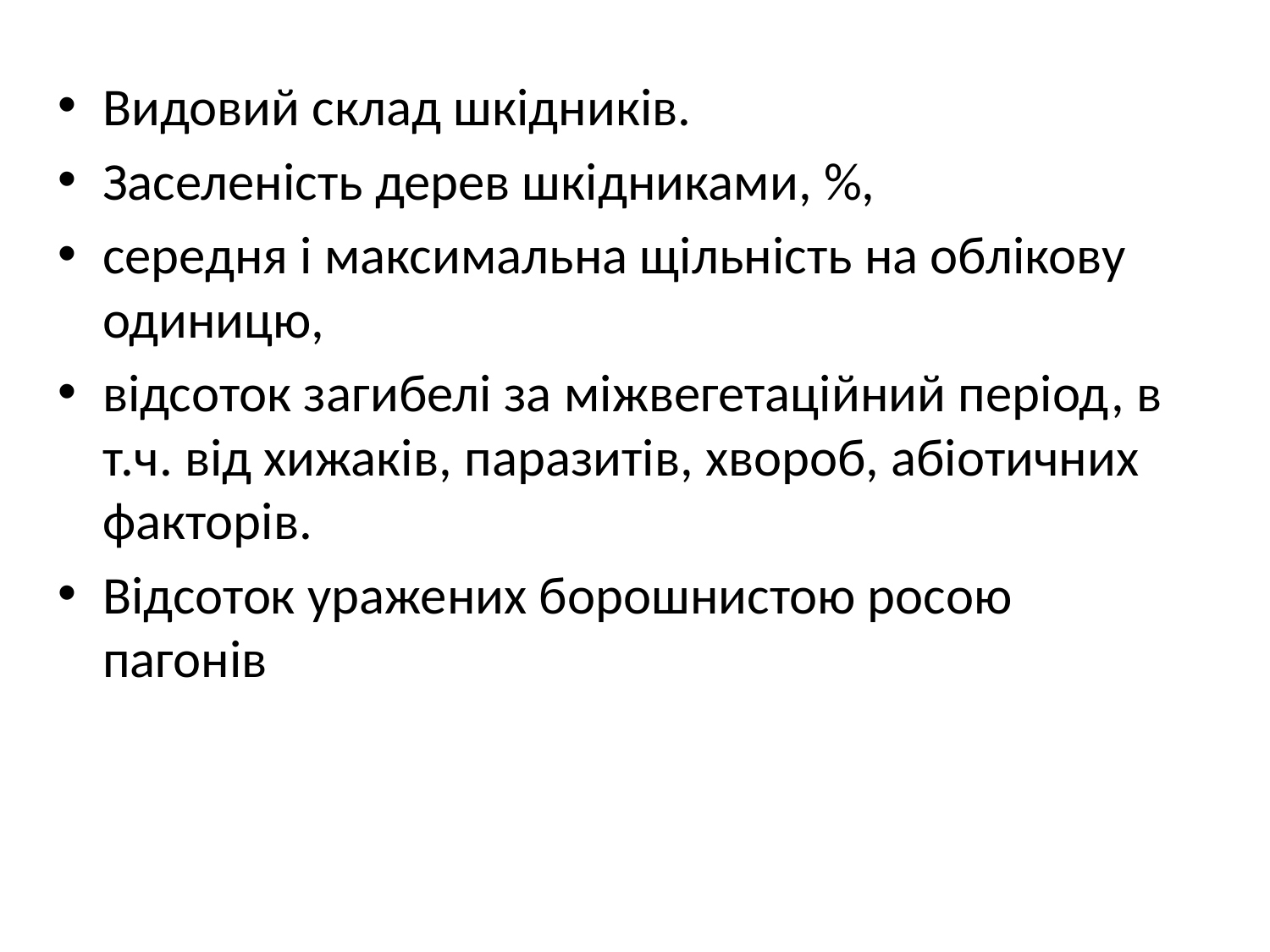

Видовий склад шкідників.
Заселеність дерев шкідниками, %,
середня і максимальна щільність на облікову одиницю,
відсоток загибелі за міжвегетаційний період, в т.ч. від хижаків, паразитів, хвороб, абіотичних факторів.
Відсоток уражених борошнистою росою пагонів